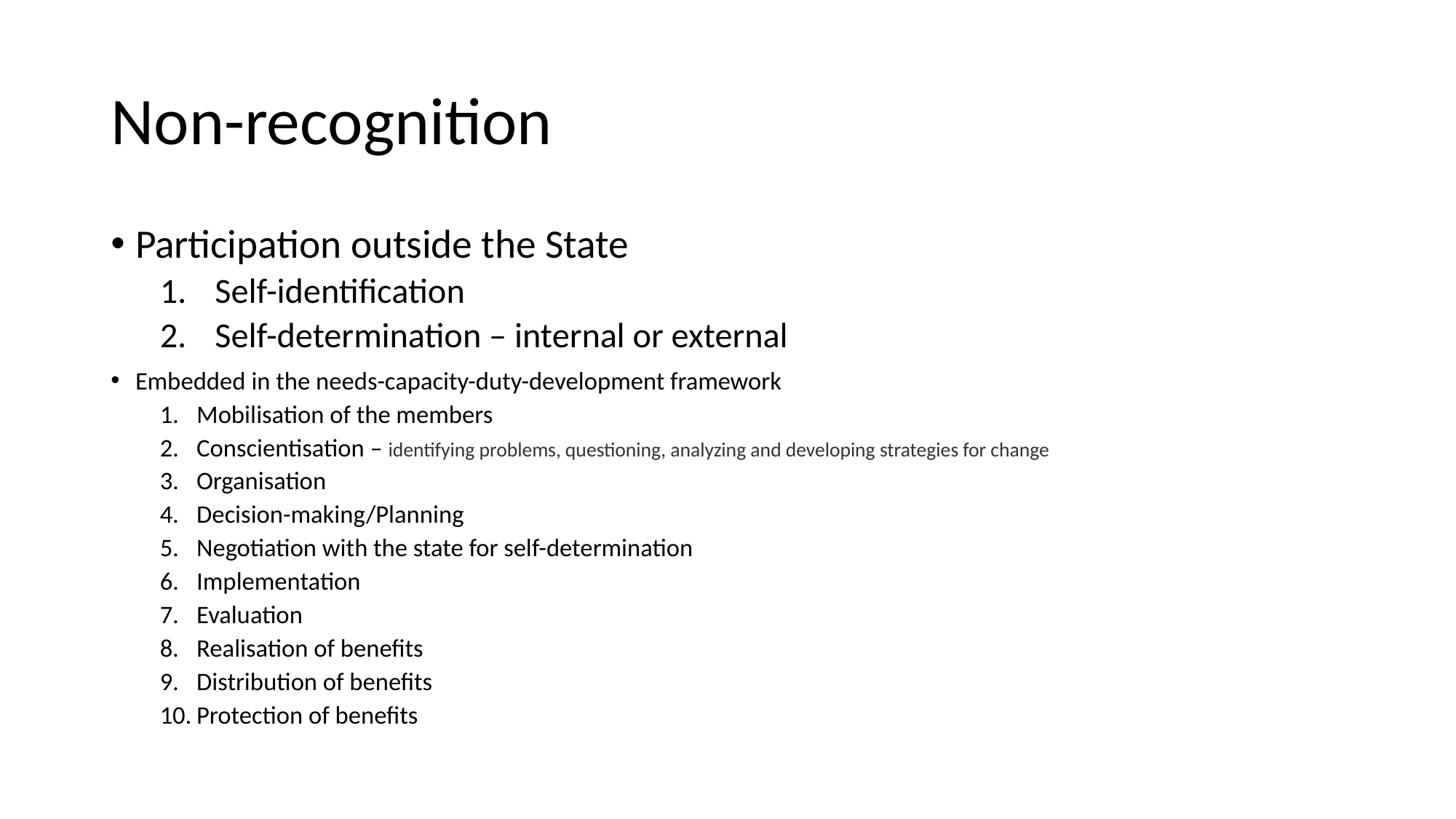

# Non-recognition
Participation outside the State
Self-identification
Self-determination – internal or external
Embedded in the needs-capacity-duty-development framework
Mobilisation of the members
Conscientisation – identifying problems, questioning, analyzing and developing strategies for change
Organisation
Decision-making/Planning
Negotiation with the state for self-determination
Implementation
Evaluation
Realisation of benefits
Distribution of benefits
Protection of benefits